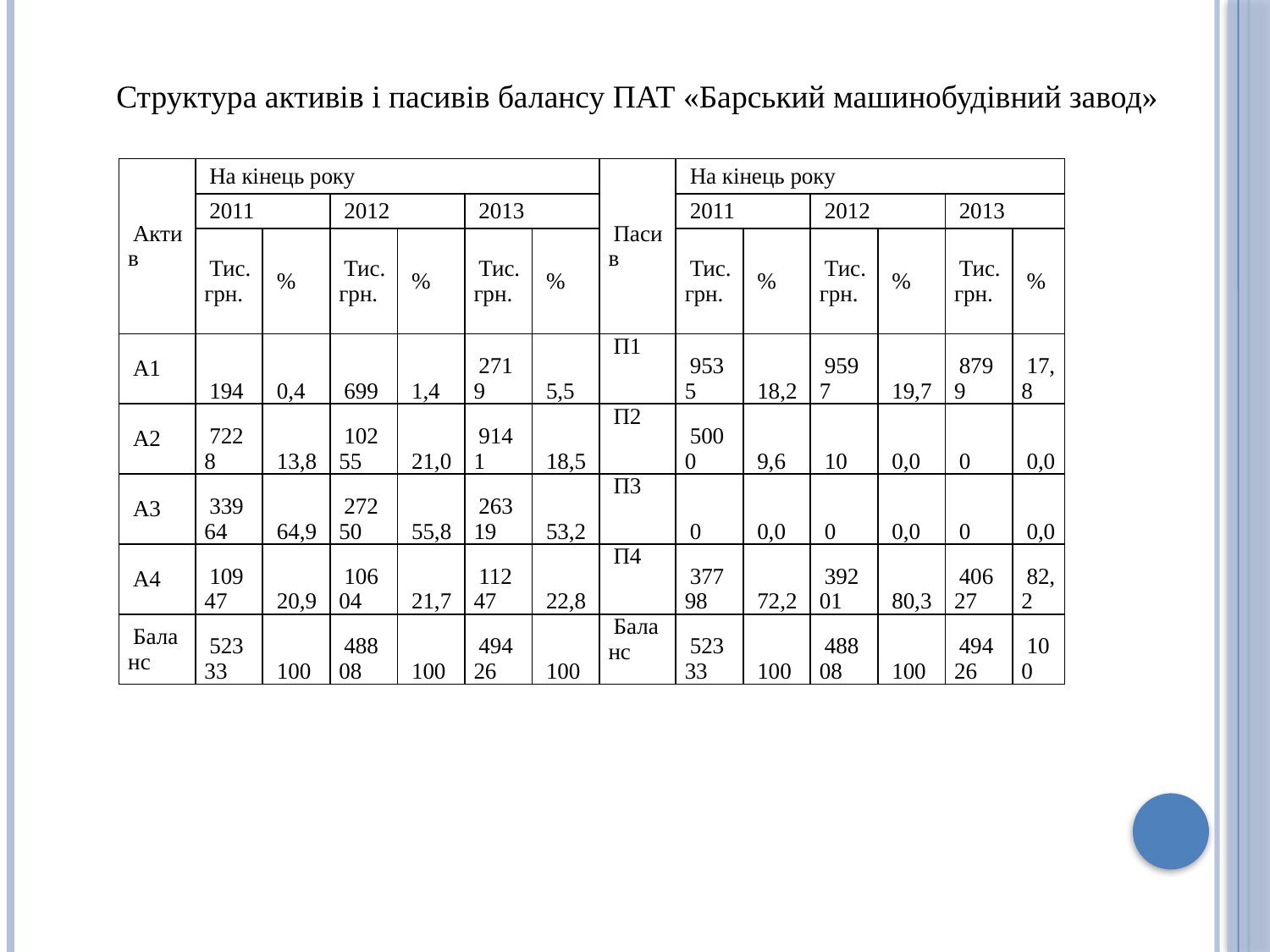

Структура активів і пасивів балансу ПАТ «Барський машинобудiвний завод»
| Актив | На кінець року |  |  |  |  |  | Пасив | На кінець року |  |  |  |  |  |
| --- | --- | --- | --- | --- | --- | --- | --- | --- | --- | --- | --- | --- | --- |
|  | 2011 |  | 2012 |  | 2013 |  |  | 2011 |  | 2012 |  | 2013 |  |
|  | Тис. грн. | % | Тис. грн. | % | Тис. грн. | % |  | Тис. грн. | % | Тис. грн. | % | Тис. грн. | % |
| А1 | 194 | 0,4 | 699 | 1,4 | 2719 | 5,5 | П1 | 9535 | 18,2 | 9597 | 19,7 | 8799 | 17,8 |
| А2 | 7228 | 13,8 | 10255 | 21,0 | 9141 | 18,5 | П2 | 5000 | 9,6 | 10 | 0,0 | 0 | 0,0 |
| А3 | 33964 | 64,9 | 27250 | 55,8 | 26319 | 53,2 | П3 | 0 | 0,0 | 0 | 0,0 | 0 | 0,0 |
| А4 | 10947 | 20,9 | 10604 | 21,7 | 11247 | 22,8 | П4 | 37798 | 72,2 | 39201 | 80,3 | 40627 | 82,2 |
| Баланс | 52333 | 100 | 48808 | 100 | 49426 | 100 | Баланс | 52333 | 100 | 48808 | 100 | 49426 | 100 |